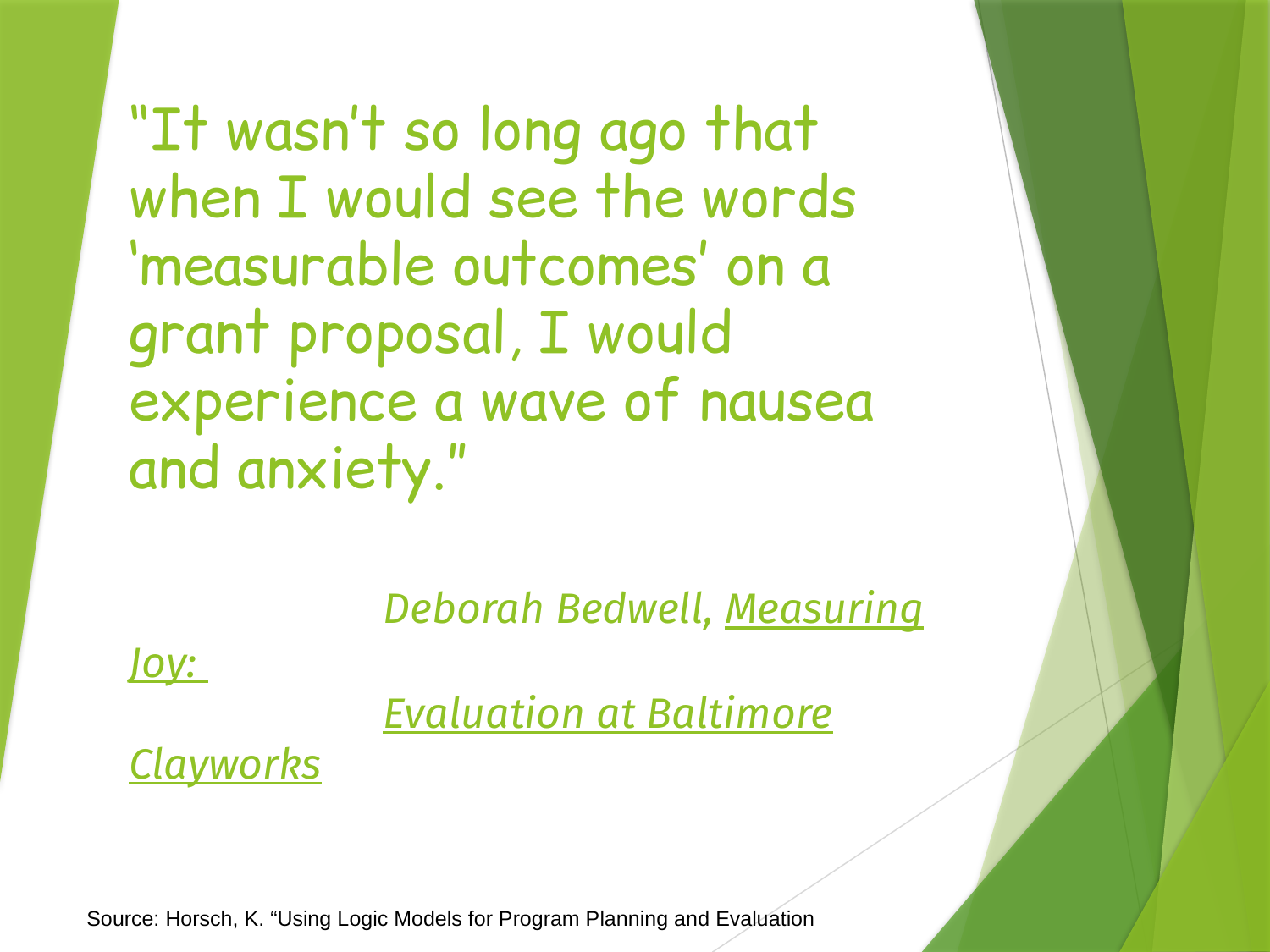

# “It wasn’t so long ago that when I would see the words ‘measurable outcomes’ on a grant proposal, I would experience a wave of nausea and anxiety.” Deborah Bedwell, Measuring Joy: Evaluation at Baltimore Clayworks
Source: Horsch, K. “Using Logic Models for Program Planning and Evaluation